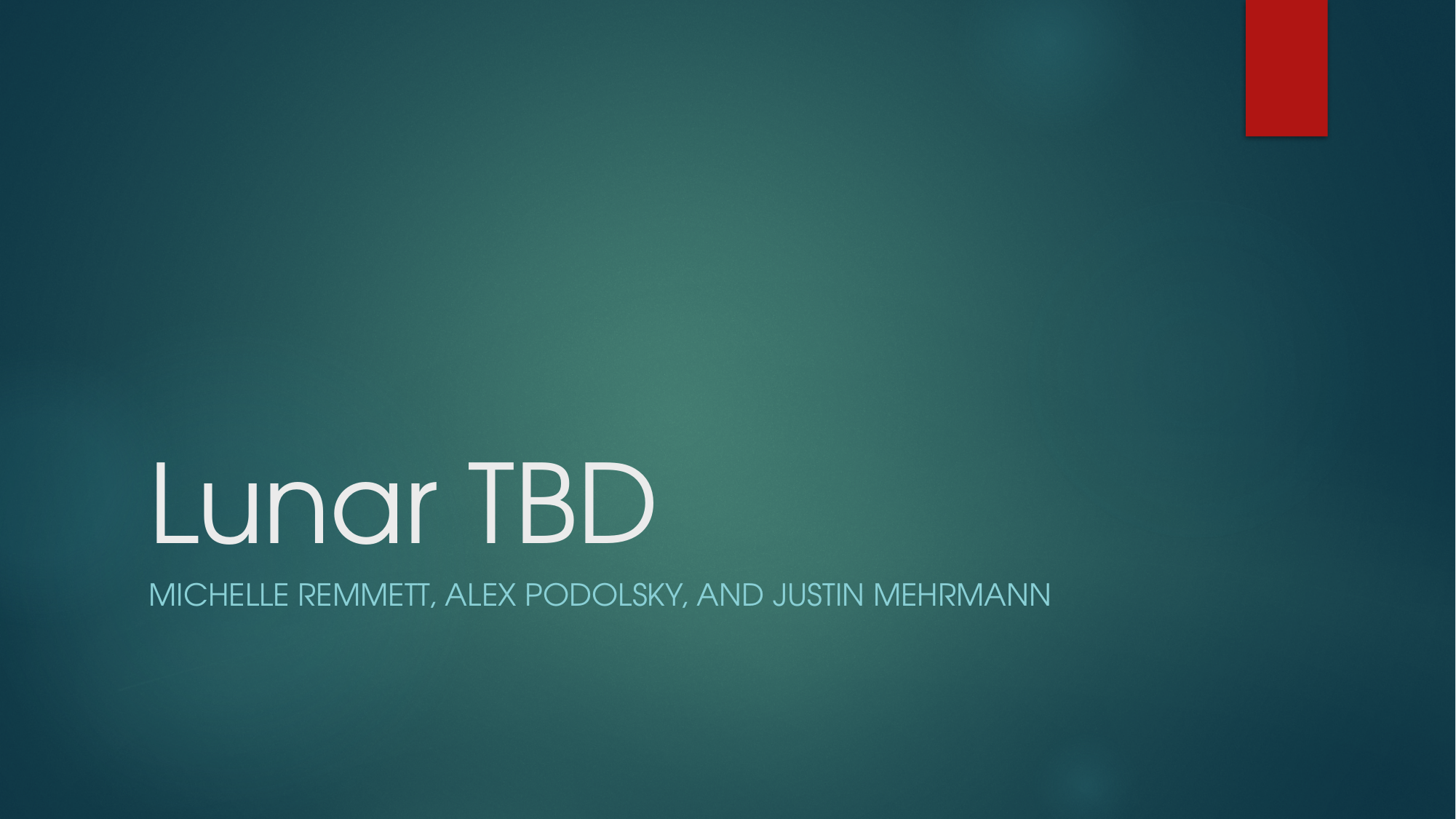

# Lunar TBD
Michelle Remmett, Alex Podolsky, and Justin Mehrmann